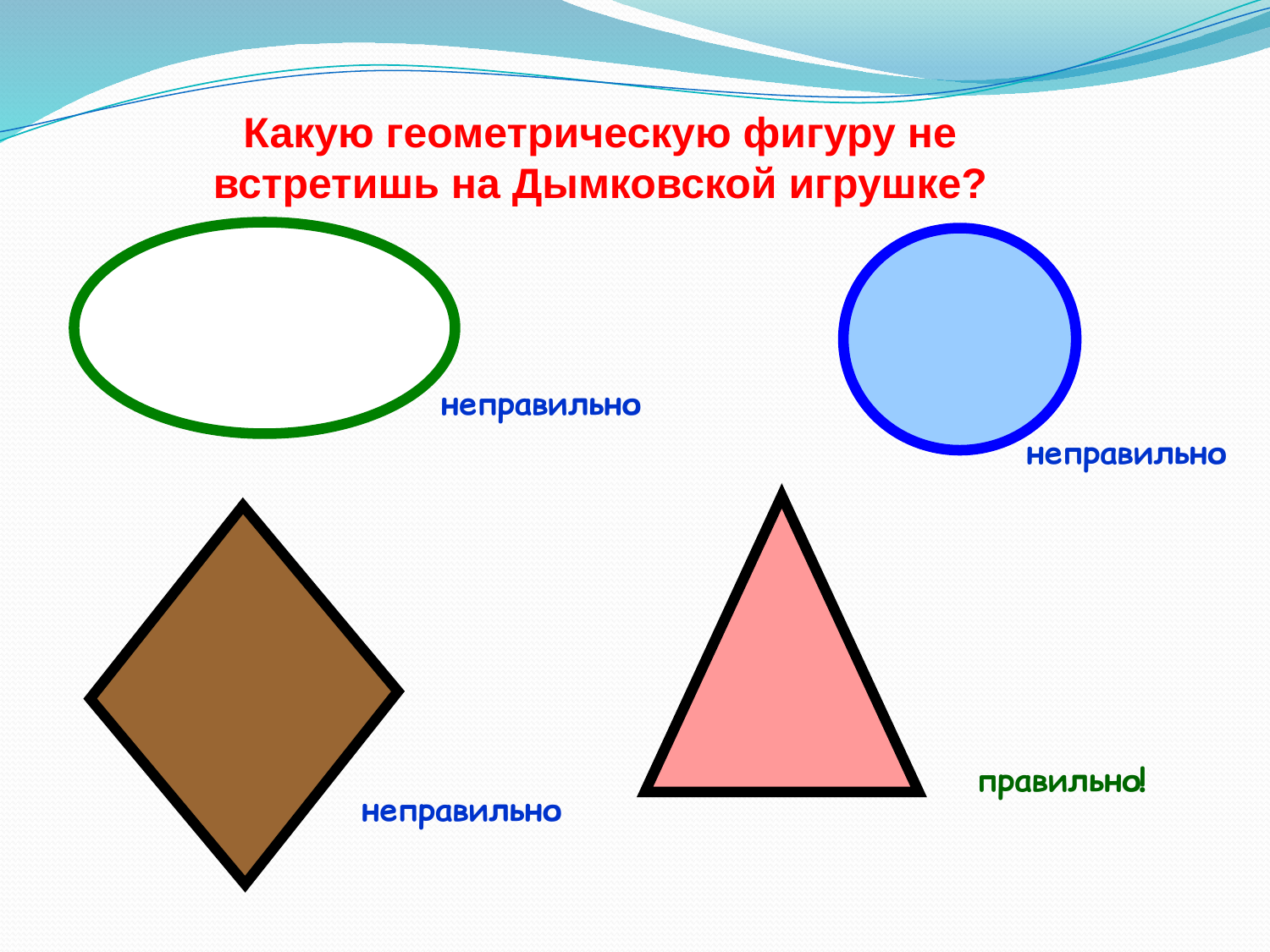

Какую геометрическую фигуру не встретишь на Дымковской игрушке?

неправильно
неправильно

правильно!
неправильно